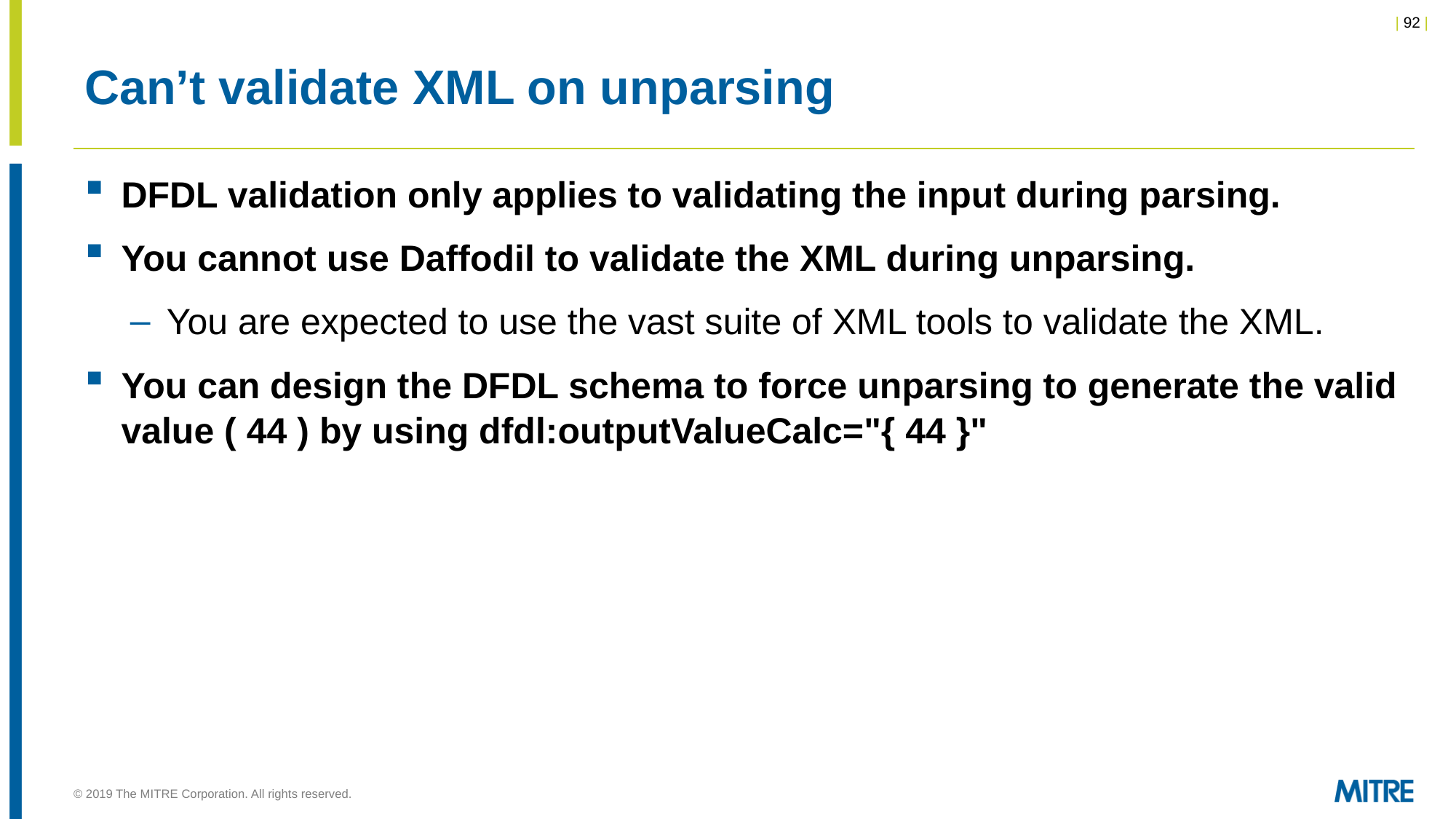

# Can’t validate XML on unparsing
DFDL validation only applies to validating the input during parsing.
You cannot use Daffodil to validate the XML during unparsing.
You are expected to use the vast suite of XML tools to validate the XML.
You can design the DFDL schema to force unparsing to generate the valid value ( 44 ) by using dfdl:outputValueCalc="{ 44 }"
© 2019 The MITRE Corporation. All rights reserved.